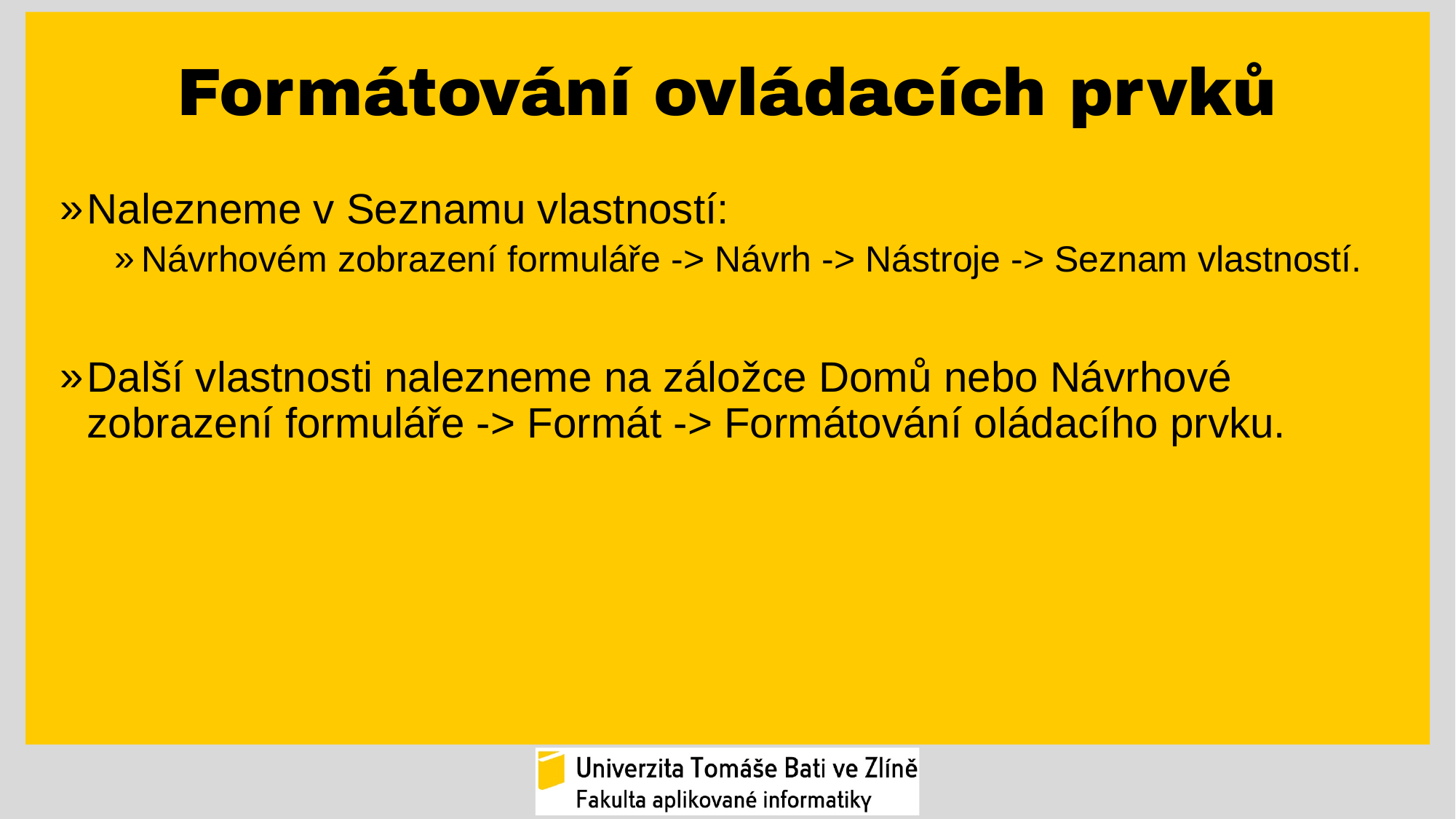

# Formátování ovládacích prvků
Nalezneme v Seznamu vlastností:
Návrhovém zobrazení formuláře -> Návrh -> Nástroje -> Seznam vlastností.

Další vlastnosti nalezneme na záložce Domů nebo Návrhové zobrazení formuláře -> Formát -> Formátování oládacího prvku.